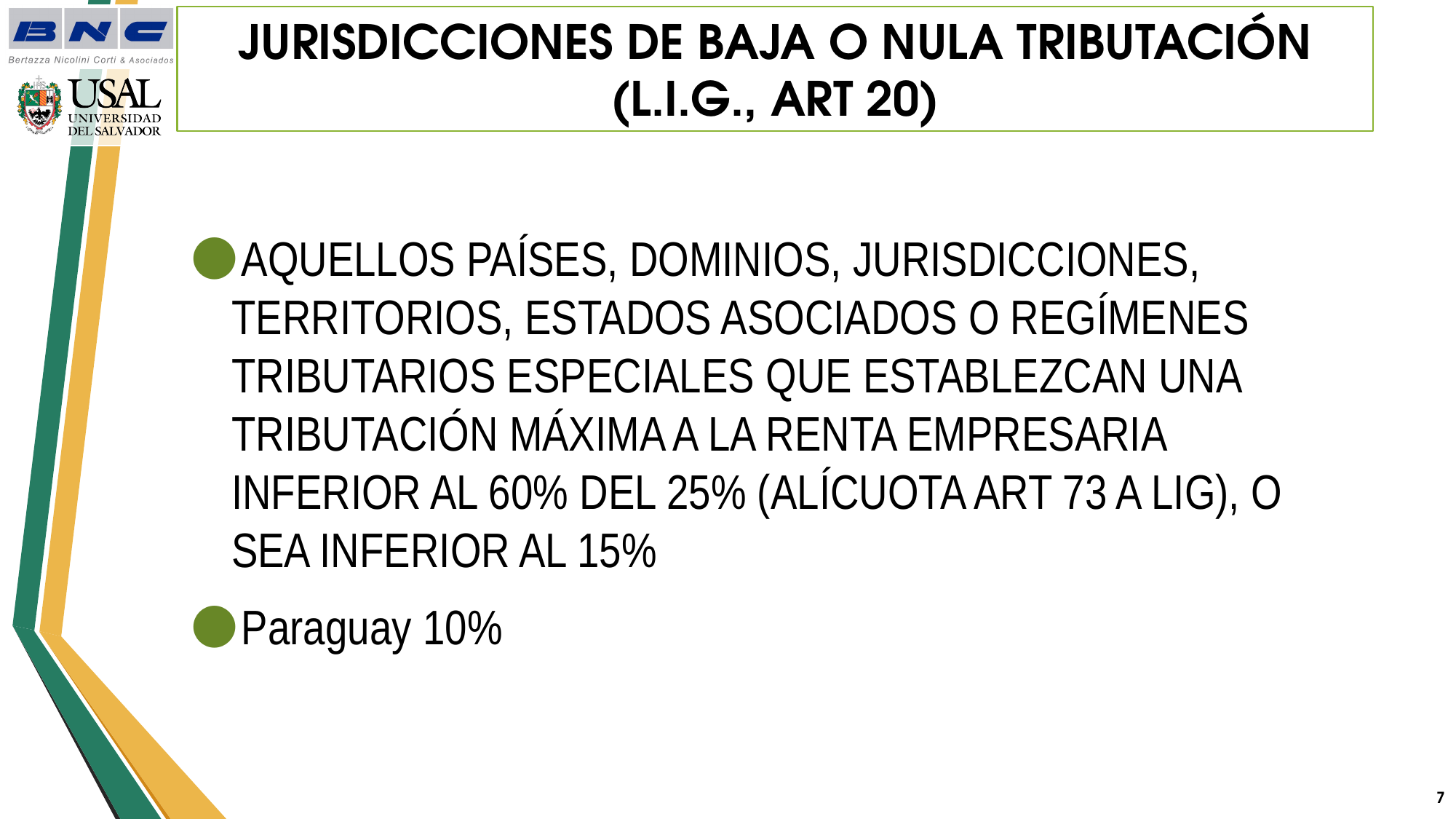

# JURISDICCIONES DE BAJA O NULA TRIBUTACIÓN (L.I.G., ART 20)
AQUELLOS PAÍSES, DOMINIOS, JURISDICCIONES, TERRITORIOS, ESTADOS ASOCIADOS O REGÍMENES TRIBUTARIOS ESPECIALES QUE ESTABLEZCAN UNA TRIBUTACIÓN MÁXIMA A LA RENTA EMPRESARIA INFERIOR AL 60% DEL 25% (ALÍCUOTA ART 73 A LIG), O SEA INFERIOR AL 15%
Paraguay 10%

7